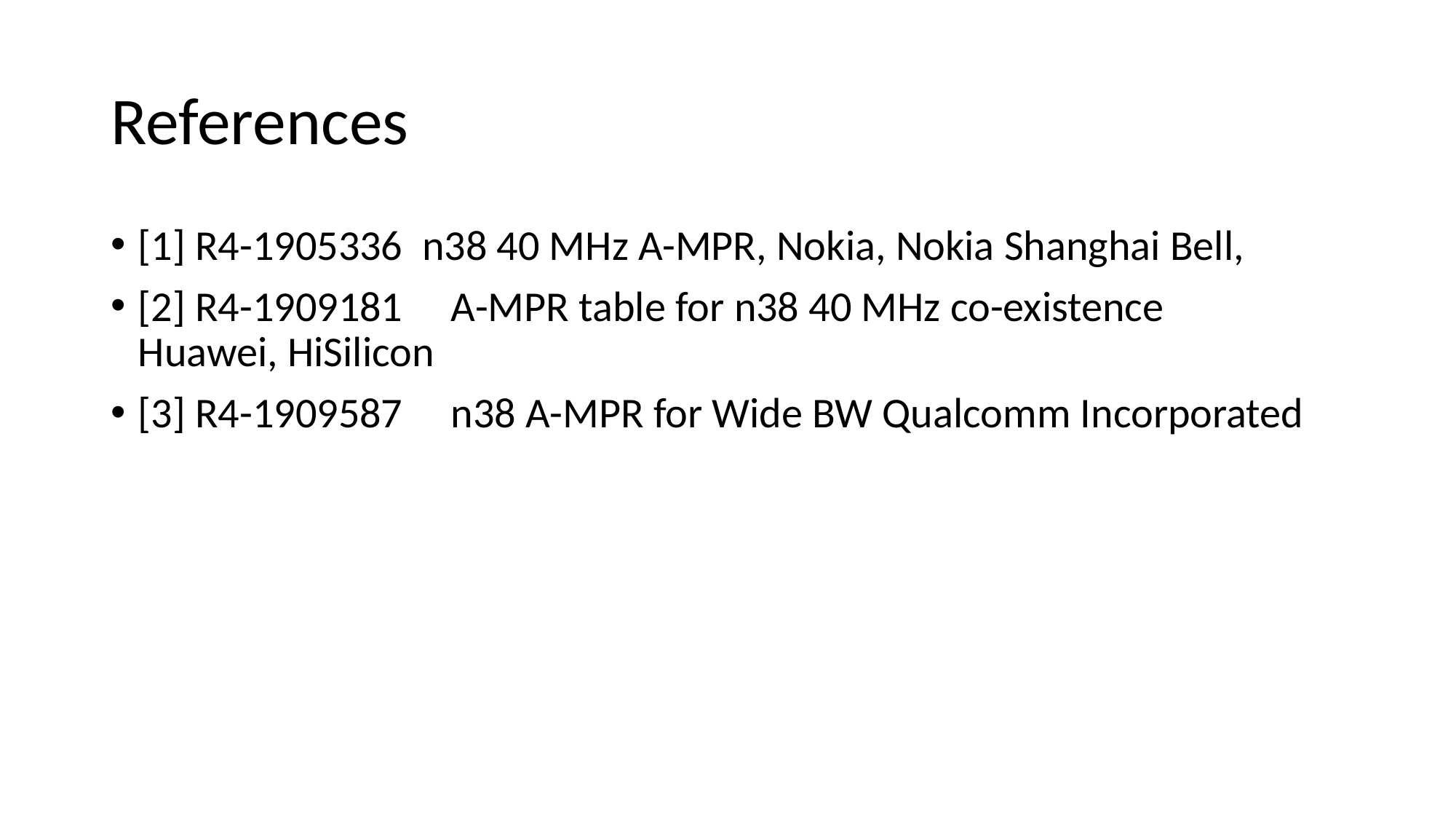

# References
[1] R4-1905336  n38 40 MHz A-MPR, Nokia, Nokia Shanghai Bell,
[2] R4-1909181     A-MPR table for n38 40 MHz co-existence      Huawei, HiSilicon
[3] R4-1909587     n38 A-MPR for Wide BW Qualcomm Incorporated